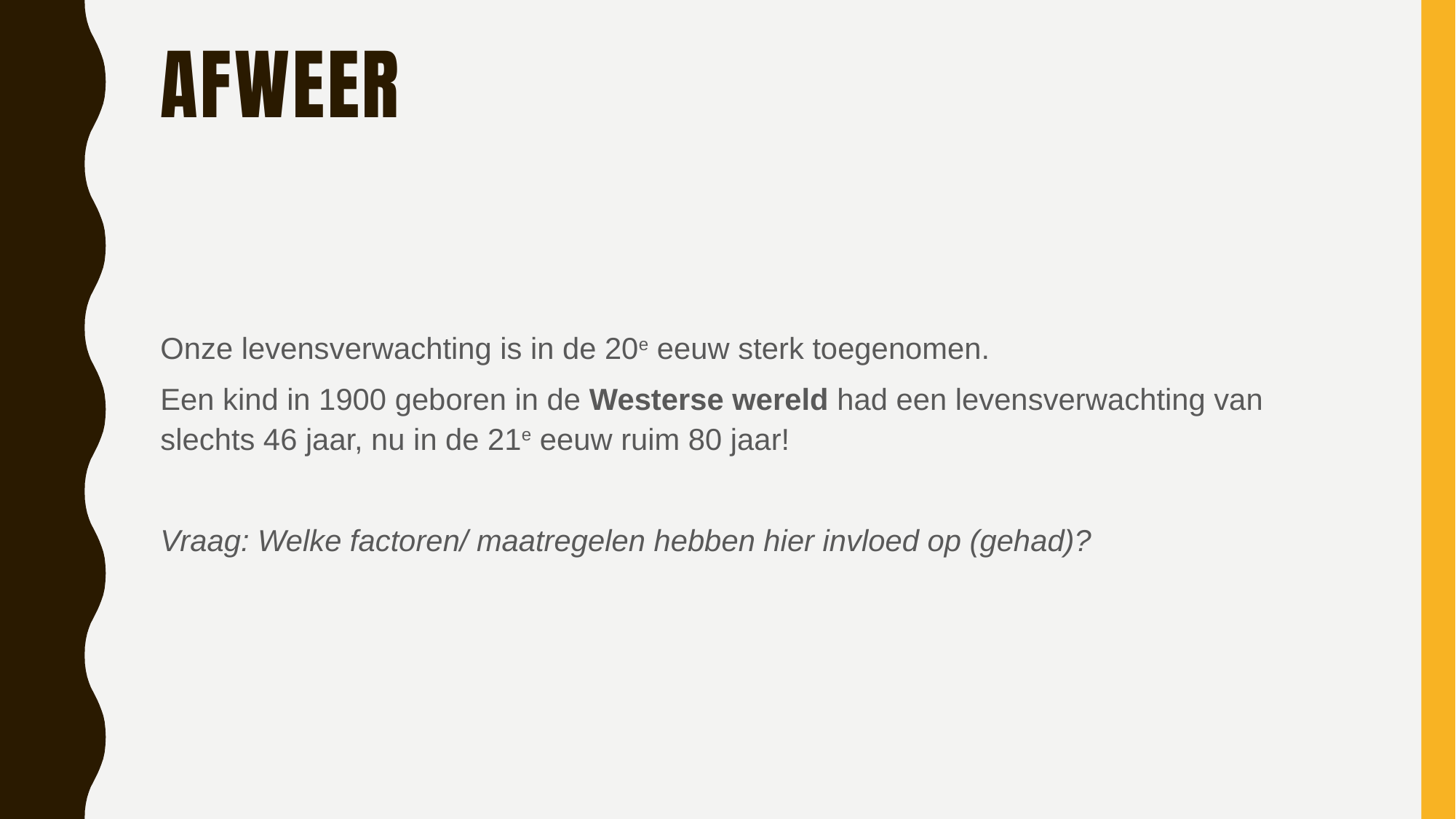

# Afweer

Onze levensverwachting is in de 20e eeuw sterk toegenomen.
Een kind in 1900 geboren in de Westerse wereld had een levensverwachting van slechts 46 jaar, nu in de 21e eeuw ruim 80 jaar!

Vraag: Welke factoren/ maatregelen hebben hier invloed op (gehad)?